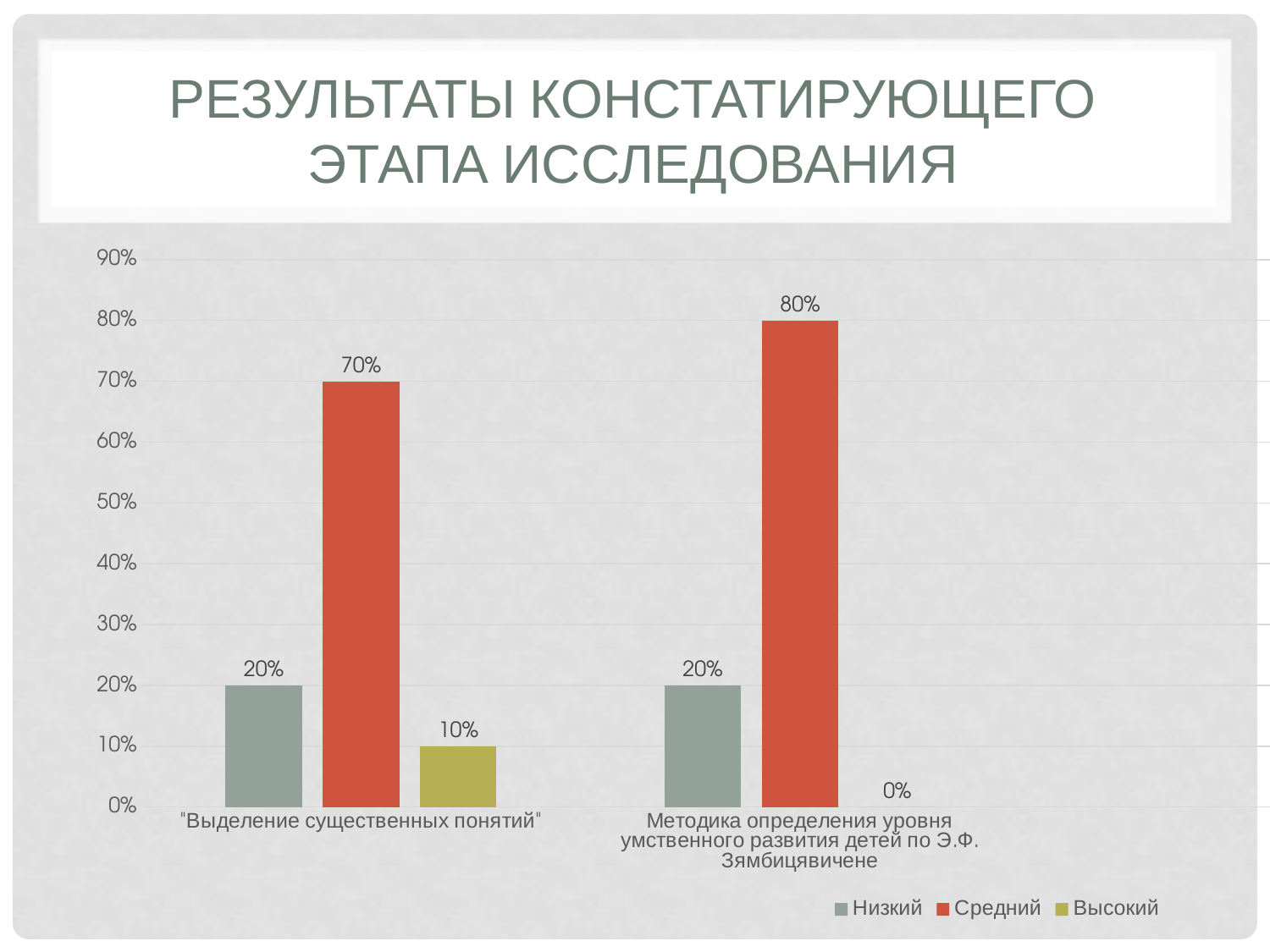

# Результаты констатирующего этапа исследования

### Chart

| Category | Низкий | Средний | Высокий |
|---|---|---|---|
| "Выделение существенных понятий" | 0.2 | 0.7000000000000001 | 0.1 |
| Методика определения уровня умственного развития детей по Э.Ф. Зямбицявичене | 0.2 | 0.8 | 0.0 |